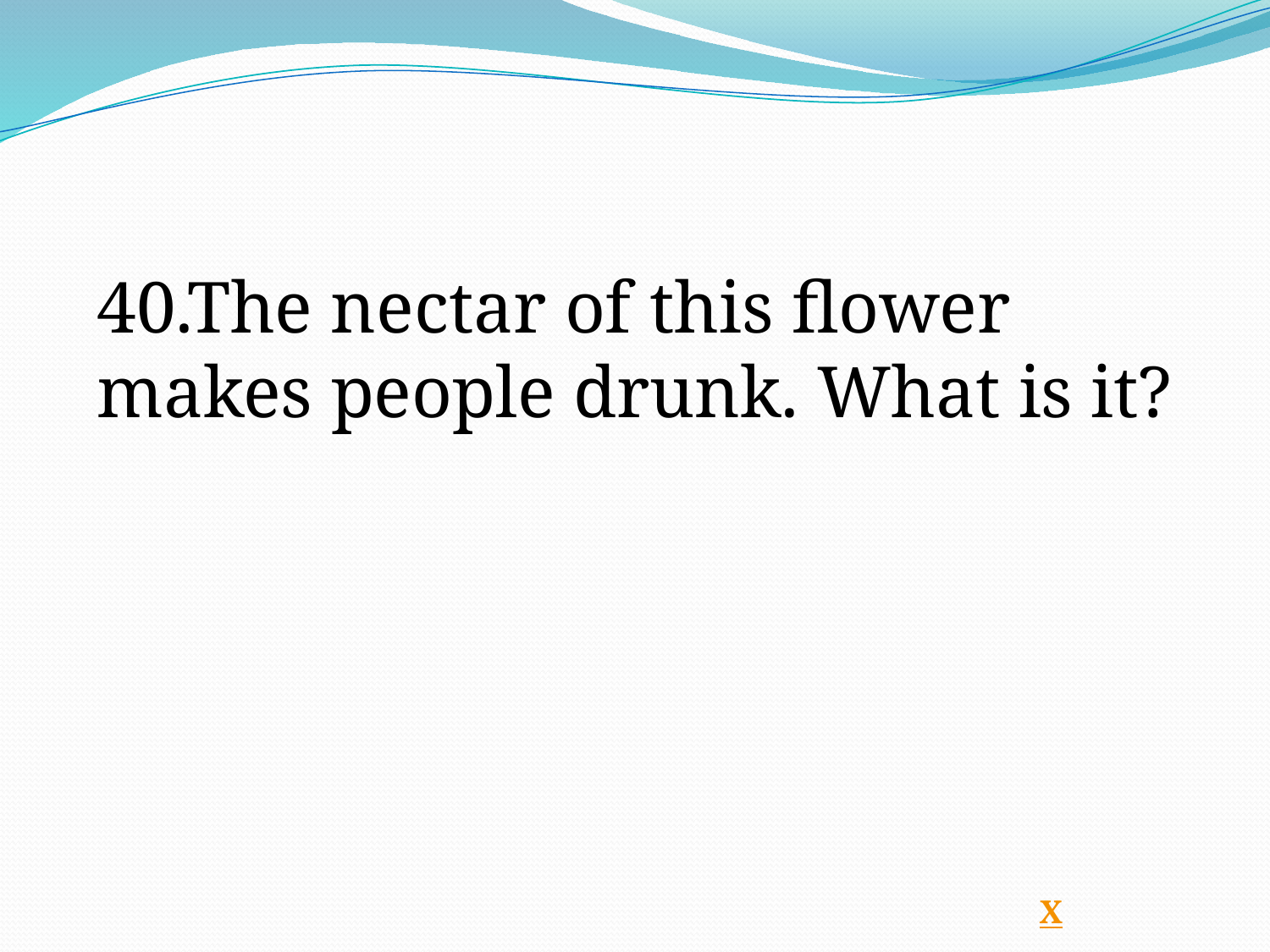

40.The nectar of this flower makes people drunk. What is it?
Х